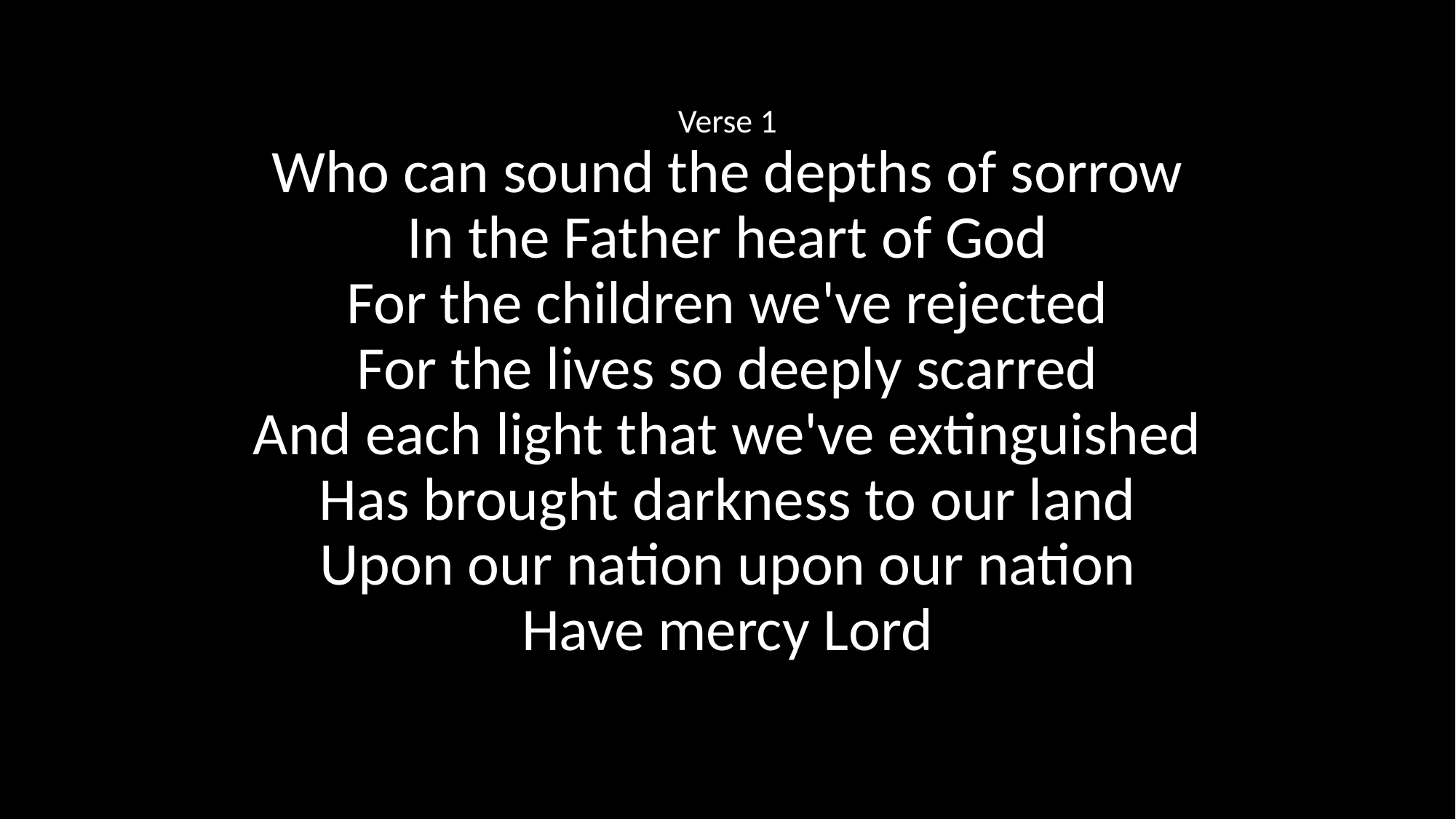

Verse 1
Who can sound the depths of sorrow
In the Father heart of God
For the children we've rejected
For the lives so deeply scarred
And each light that we've extinguished
Has brought darkness to our land
Upon our nation upon our nation
Have mercy Lord